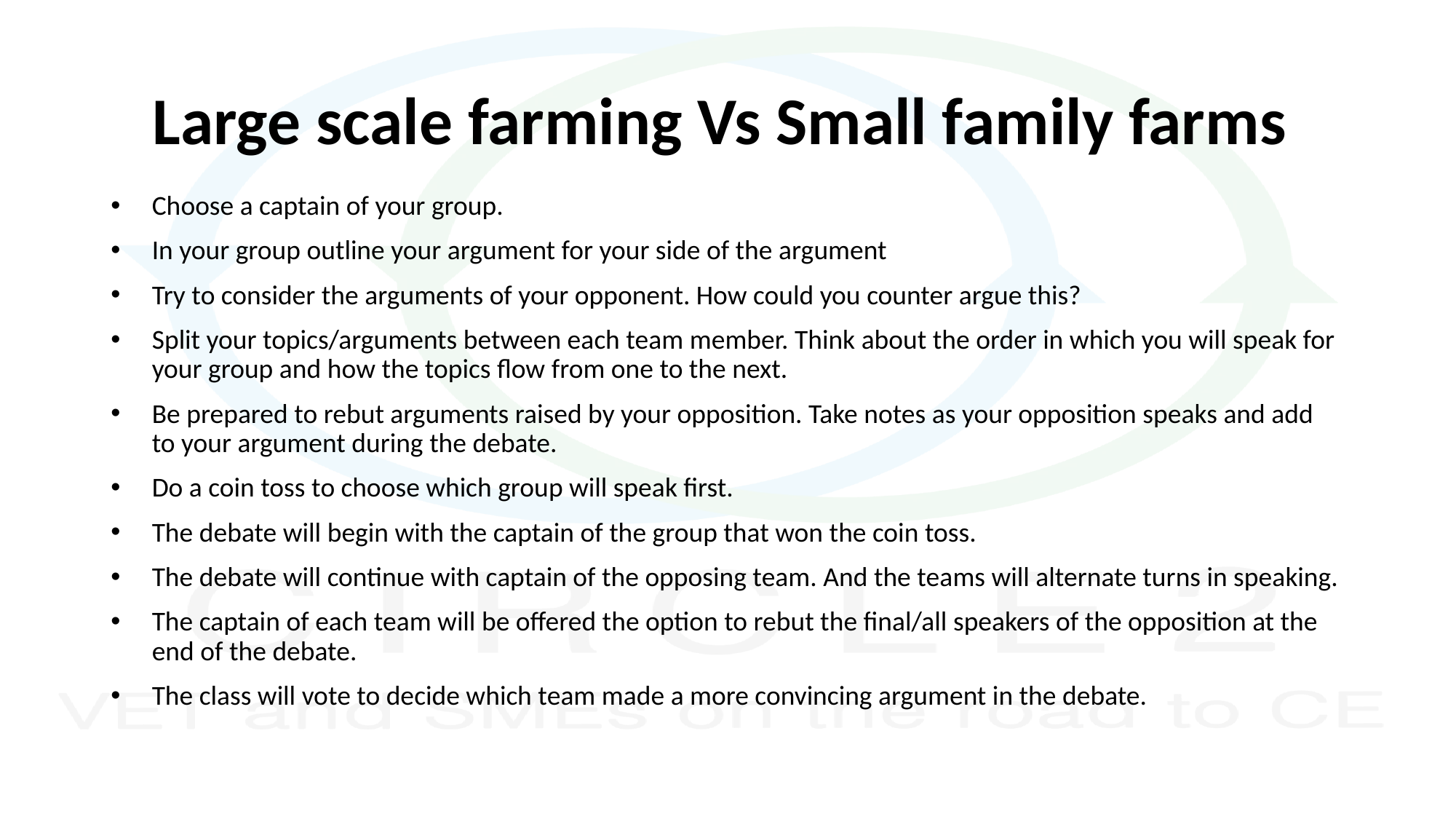

# Large scale farming Vs Small family farms
Choose a captain of your group.
In your group outline your argument for your side of the argument
Try to consider the arguments of your opponent. How could you counter argue this?
Split your topics/arguments between each team member. Think about the order in which you will speak for your group and how the topics flow from one to the next.
Be prepared to rebut arguments raised by your opposition. Take notes as your opposition speaks and add to your argument during the debate.
Do a coin toss to choose which group will speak first.
The debate will begin with the captain of the group that won the coin toss.
The debate will continue with captain of the opposing team. And the teams will alternate turns in speaking.
The captain of each team will be offered the option to rebut the final/all speakers of the opposition at the end of the debate.
The class will vote to decide which team made a more convincing argument in the debate.